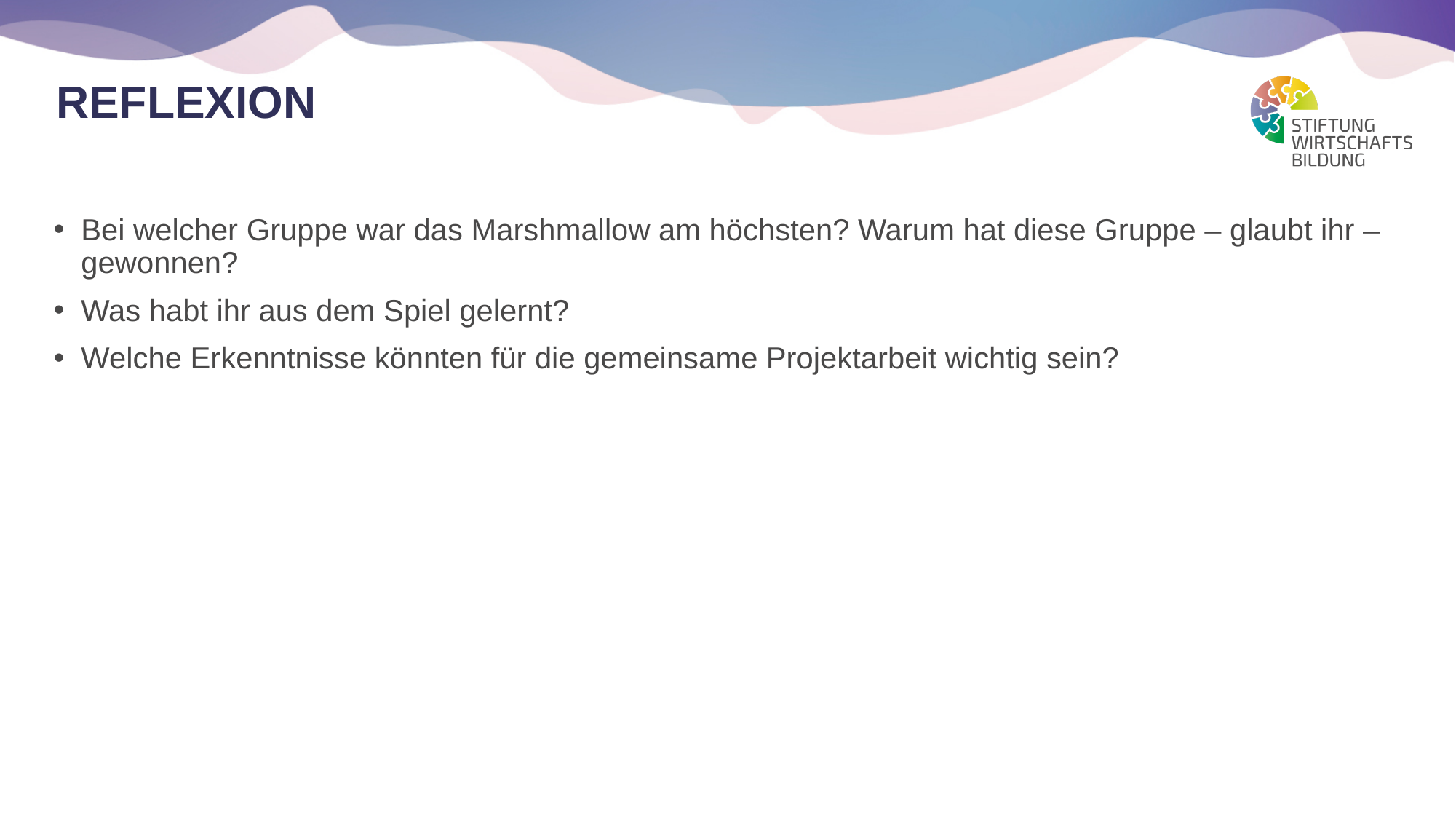

# Reflexion
Bei welcher Gruppe war das Marshmallow am höchsten? Warum hat diese Gruppe – glaubt ihr – gewonnen?
Was habt ihr aus dem Spiel gelernt?
Welche Erkenntnisse könnten für die gemeinsame Projektarbeit wichtig sein?